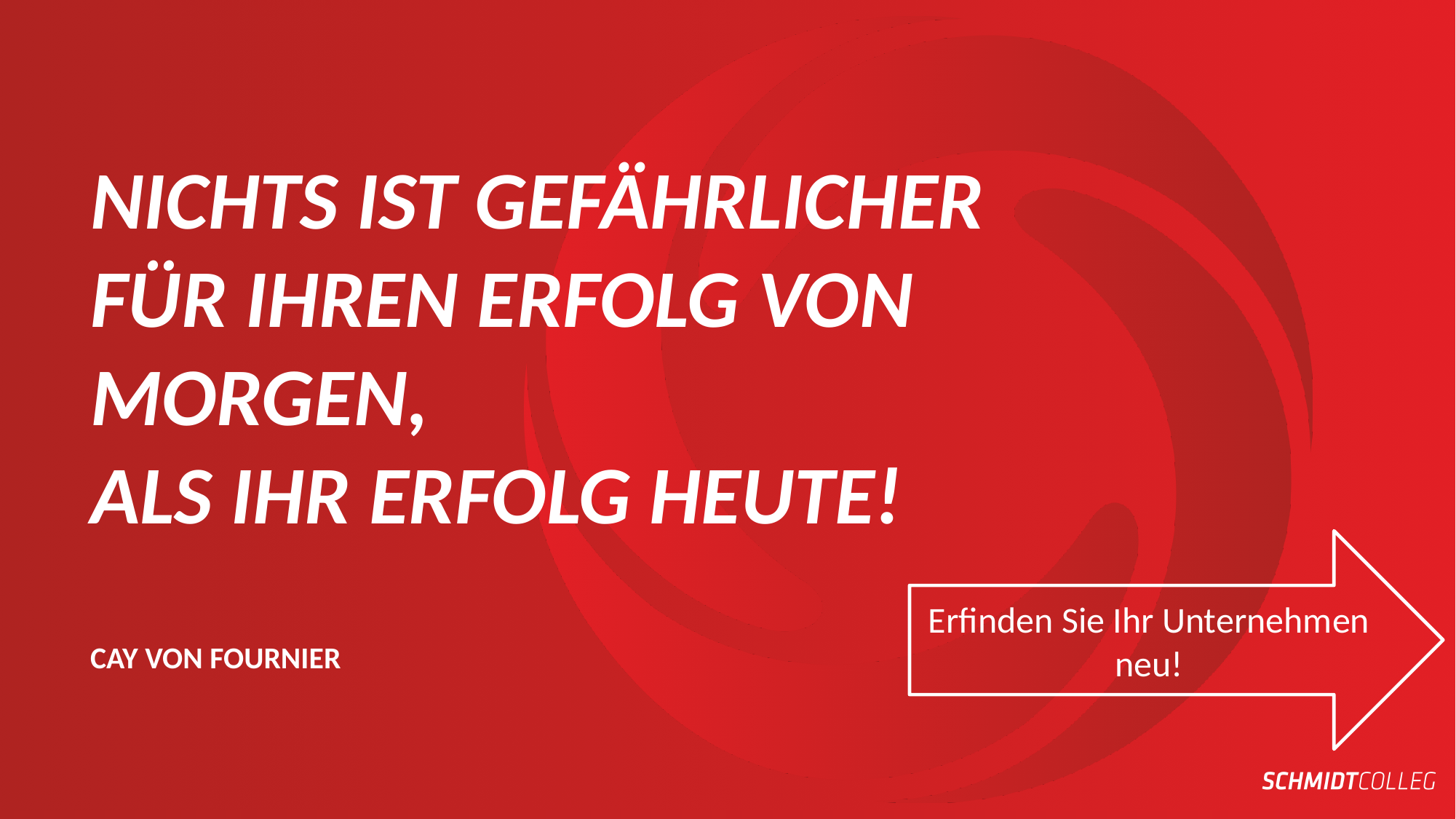

NICHTS IST GEFÄHRLICHER FÜR IHREN ERFOLG VON MORGEN,
ALS IHR ERFOLG HEUTE!

CAY VON FOURNIER

Erfinden Sie Ihr Unternehmen neu!